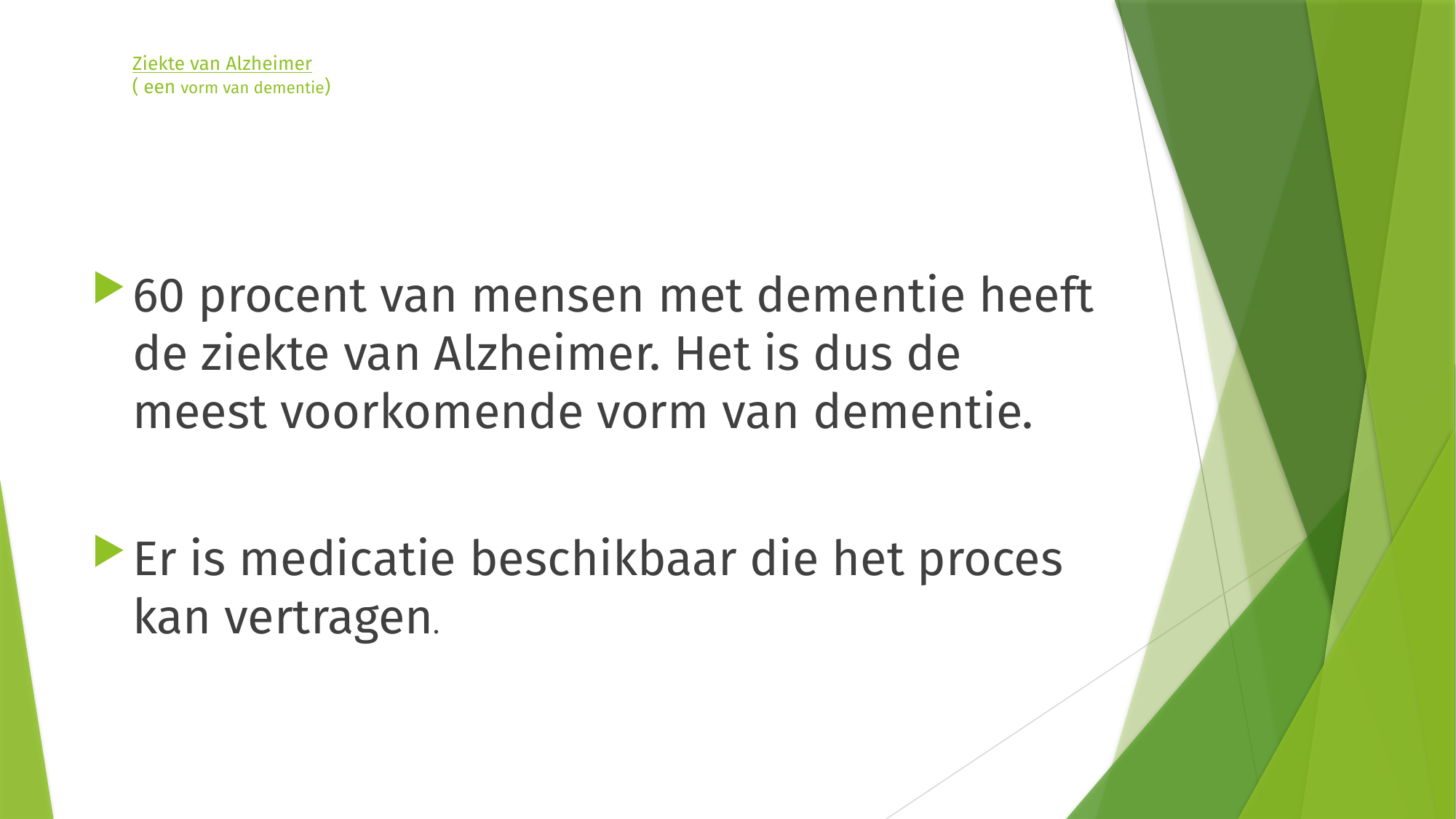

# Ziekte van Alzheimer ( een vorm van dementie)
60 procent van mensen met dementie heeft de ziekte van Alzheimer. Het is dus de meest voorkomende vorm van dementie.

Er is medicatie beschikbaar die het proces kan vertragen.